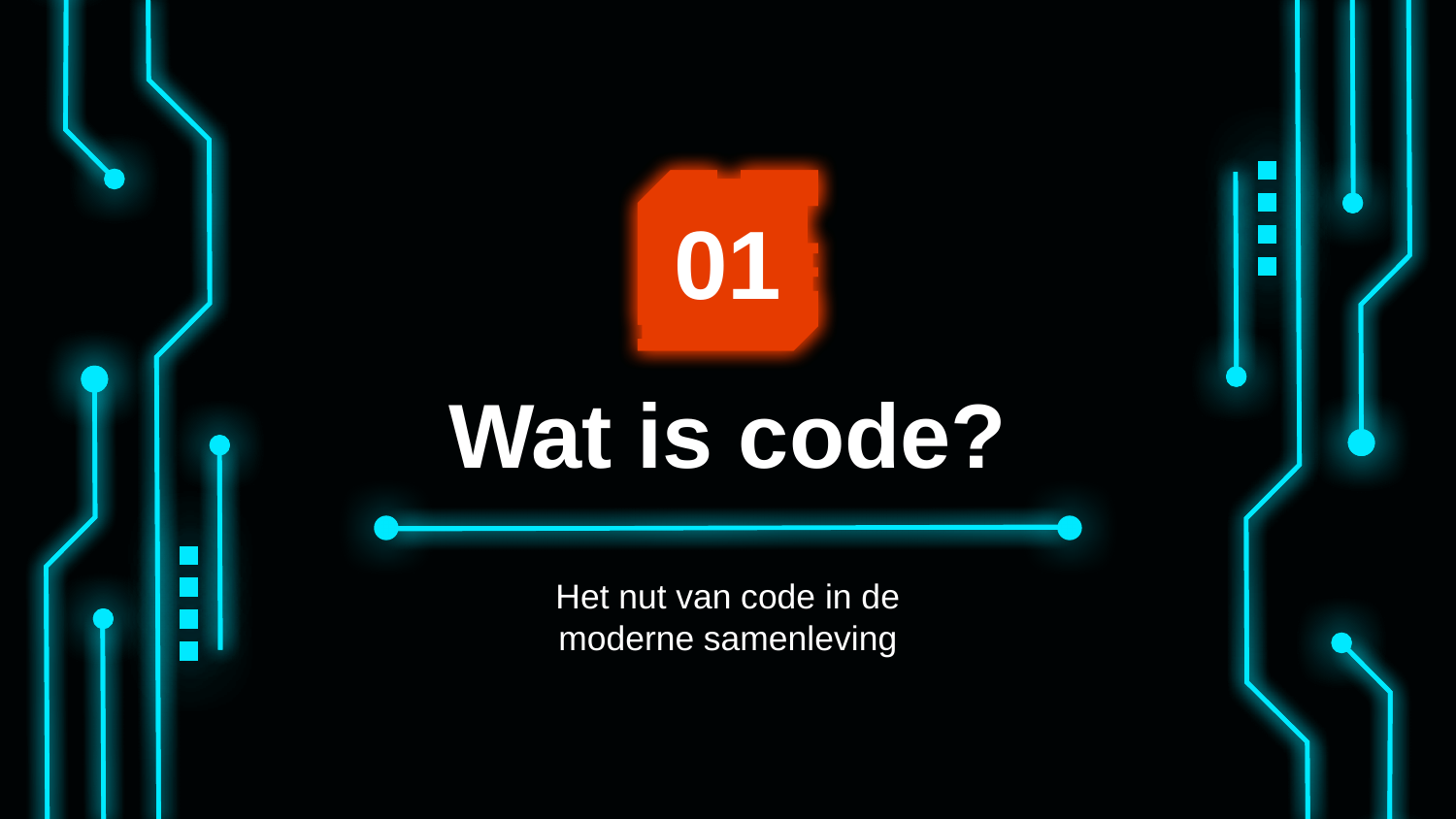

01
# Wat is code?

Het nut van code in de moderne samenleving